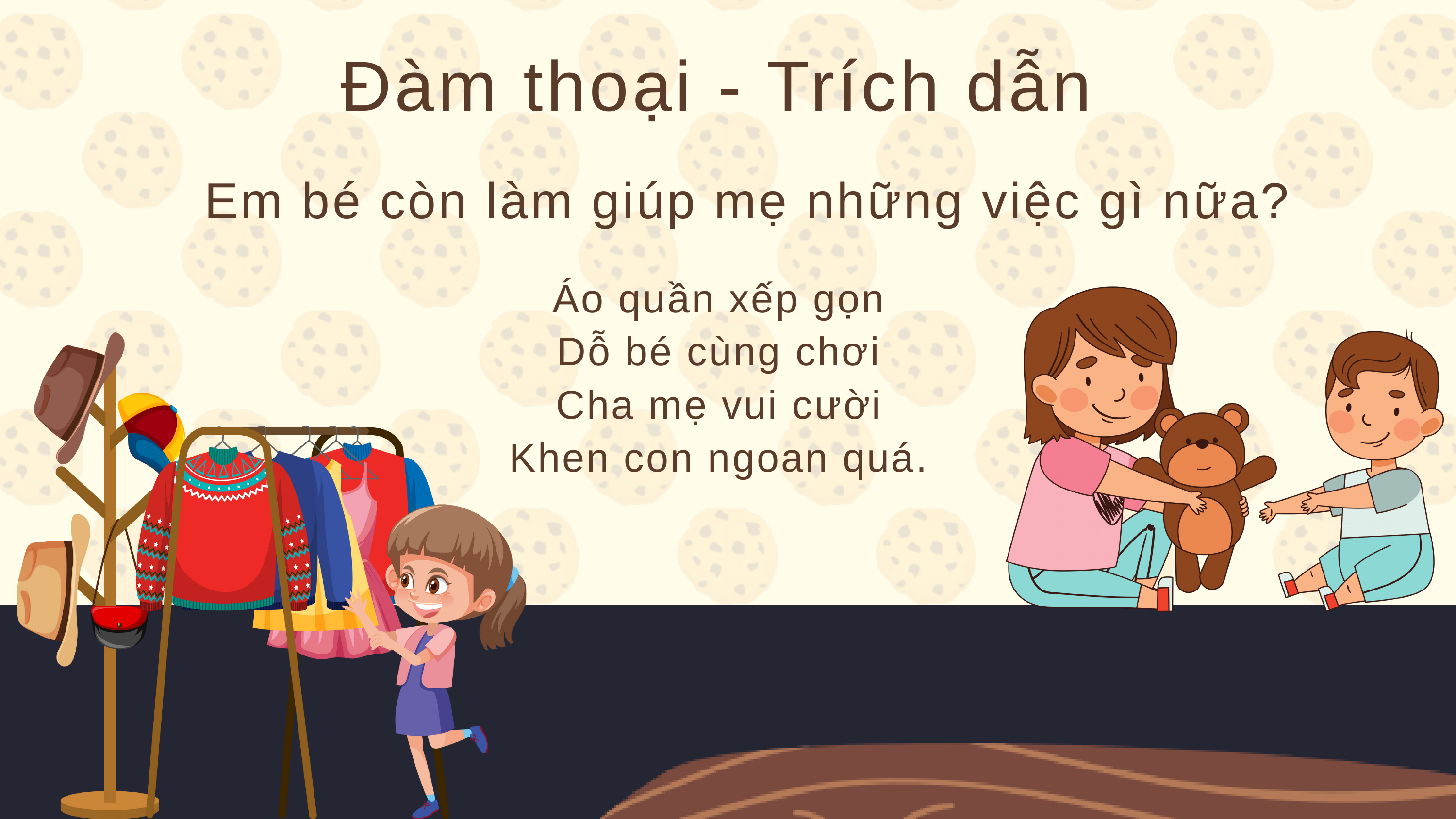

Đàm thoại - Trích dẫn
Em bé còn làm giúp mẹ những việc gì nữa?
Áo quần xếp gọn
Dỗ bé cùng chơi
Cha mẹ vui cười
Khen con ngoan quá.